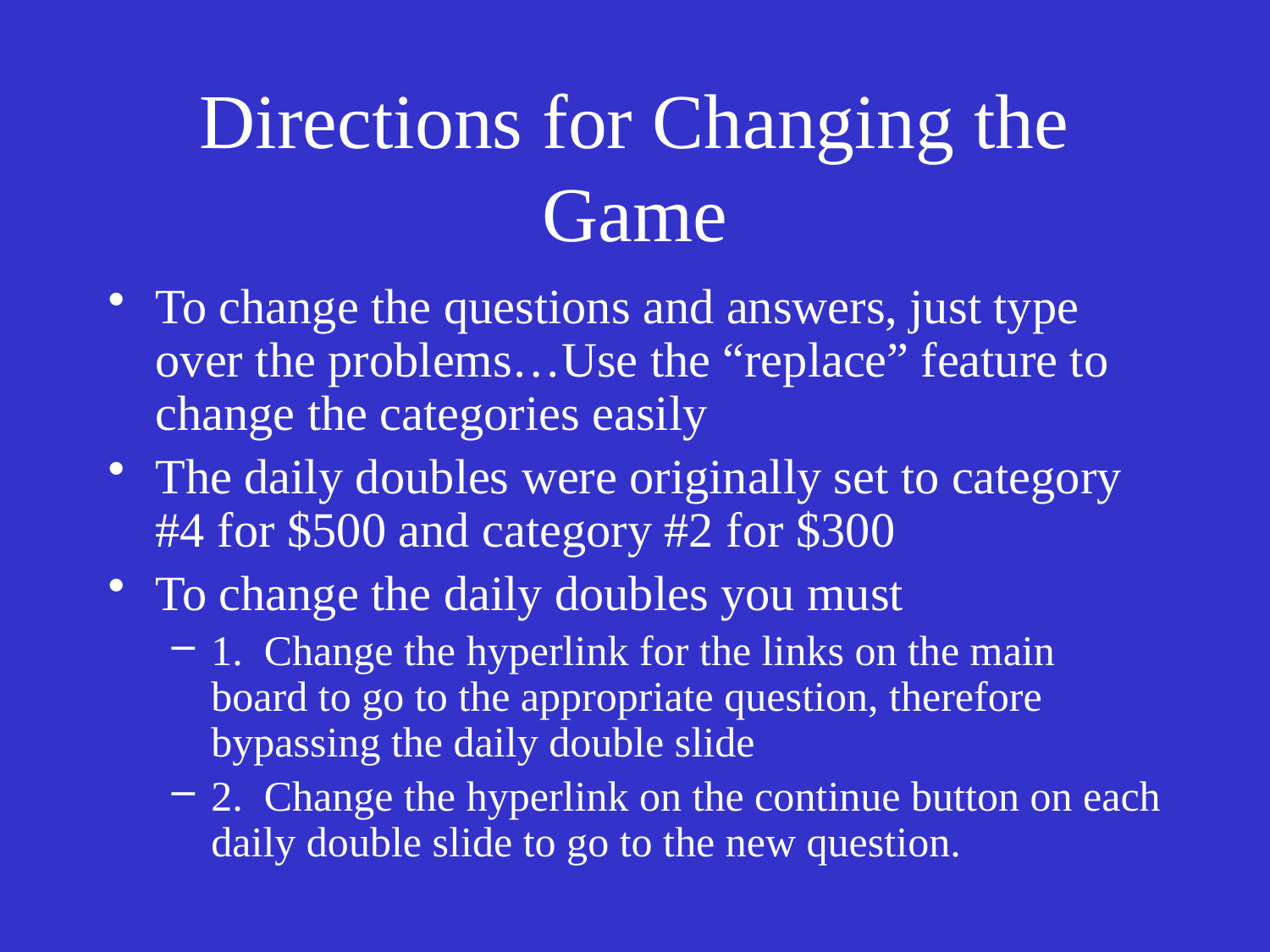

# Directions for Changing the Game
To change the questions and answers, just type over the problems…Use the “replace” feature to change the categories easily
The daily doubles were originally set to category #4 for $500 and category #2 for $300
To change the daily doubles you must
1.  Change the hyperlink for the links on the main board to go to the appropriate question, therefore bypassing the daily double slide
2.  Change the hyperlink on the continue button on each daily double slide to go to the new question.